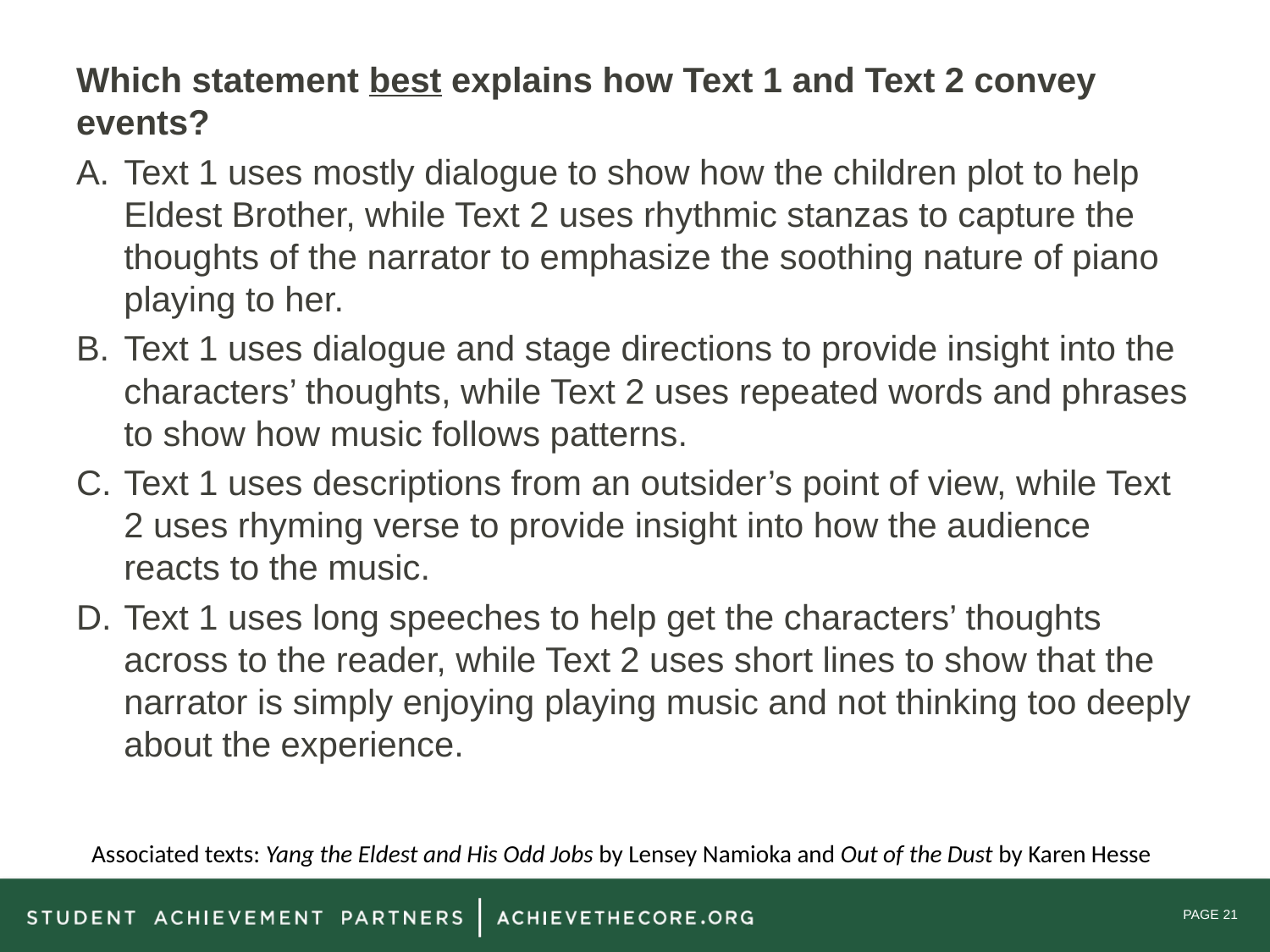

Which statement best explains how Text 1 and Text 2 convey events?
Text 1 uses mostly dialogue to show how the children plot to help Eldest Brother, while Text 2 uses rhythmic stanzas to capture the thoughts of the narrator to emphasize the soothing nature of piano playing to her.
Text 1 uses dialogue and stage directions to provide insight into the characters’ thoughts, while Text 2 uses repeated words and phrases to show how music follows patterns.
Text 1 uses descriptions from an outsider’s point of view, while Text 2 uses rhyming verse to provide insight into how the audience reacts to the music.
Text 1 uses long speeches to help get the characters’ thoughts across to the reader, while Text 2 uses short lines to show that the narrator is simply enjoying playing music and not thinking too deeply about the experience.

Associated texts: Yang the Eldest and His Odd Jobs by Lensey Namioka and Out of the Dust by Karen Hesse